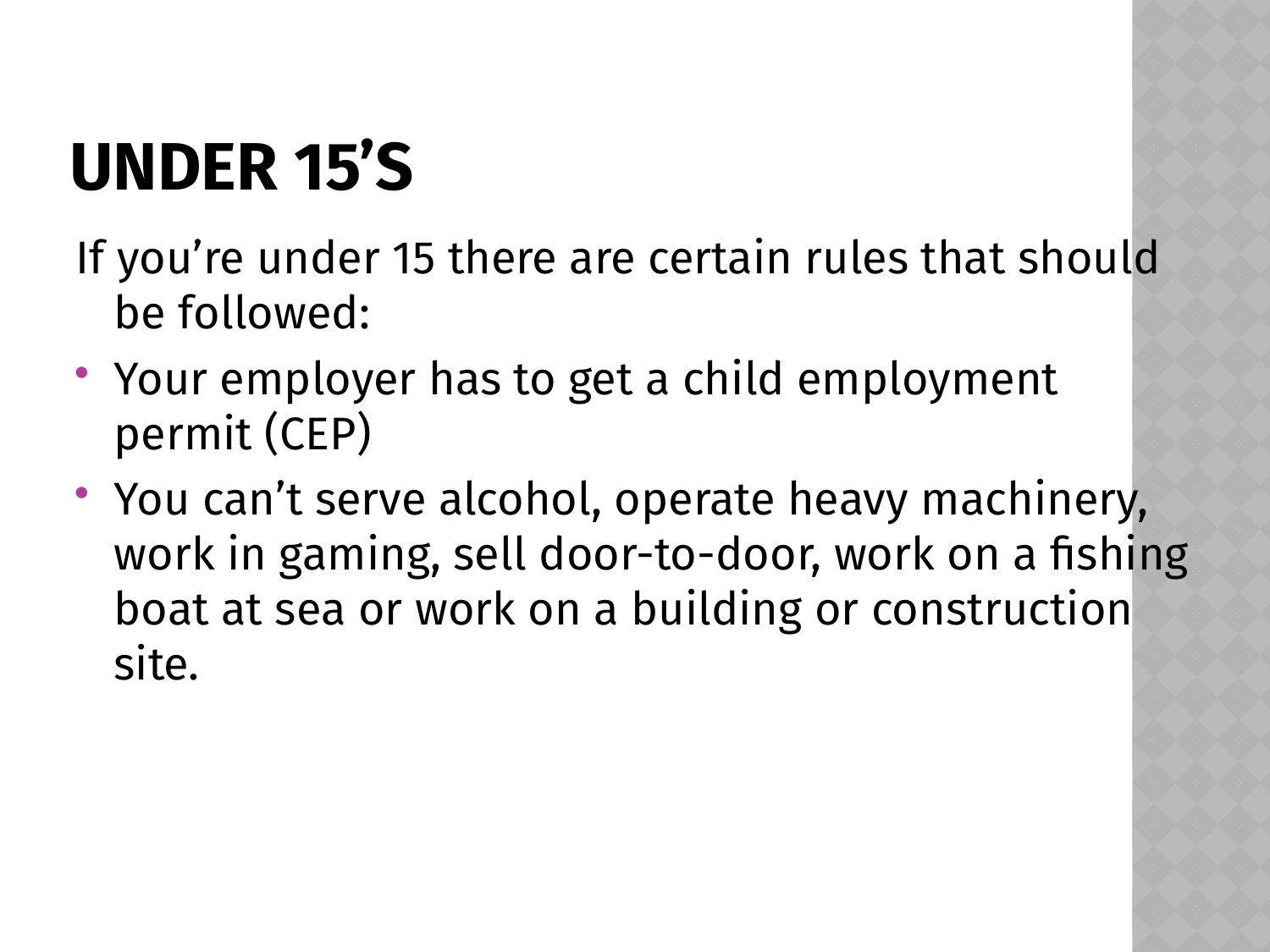

# Under 15’s
If you’re under 15 there are certain rules that should be followed:
Your employer has to get a child employment permit (CEP)
You can’t serve alcohol, operate heavy machinery, work in gaming, sell door-to-door, work on a fishing boat at sea or work on a building or construction site.